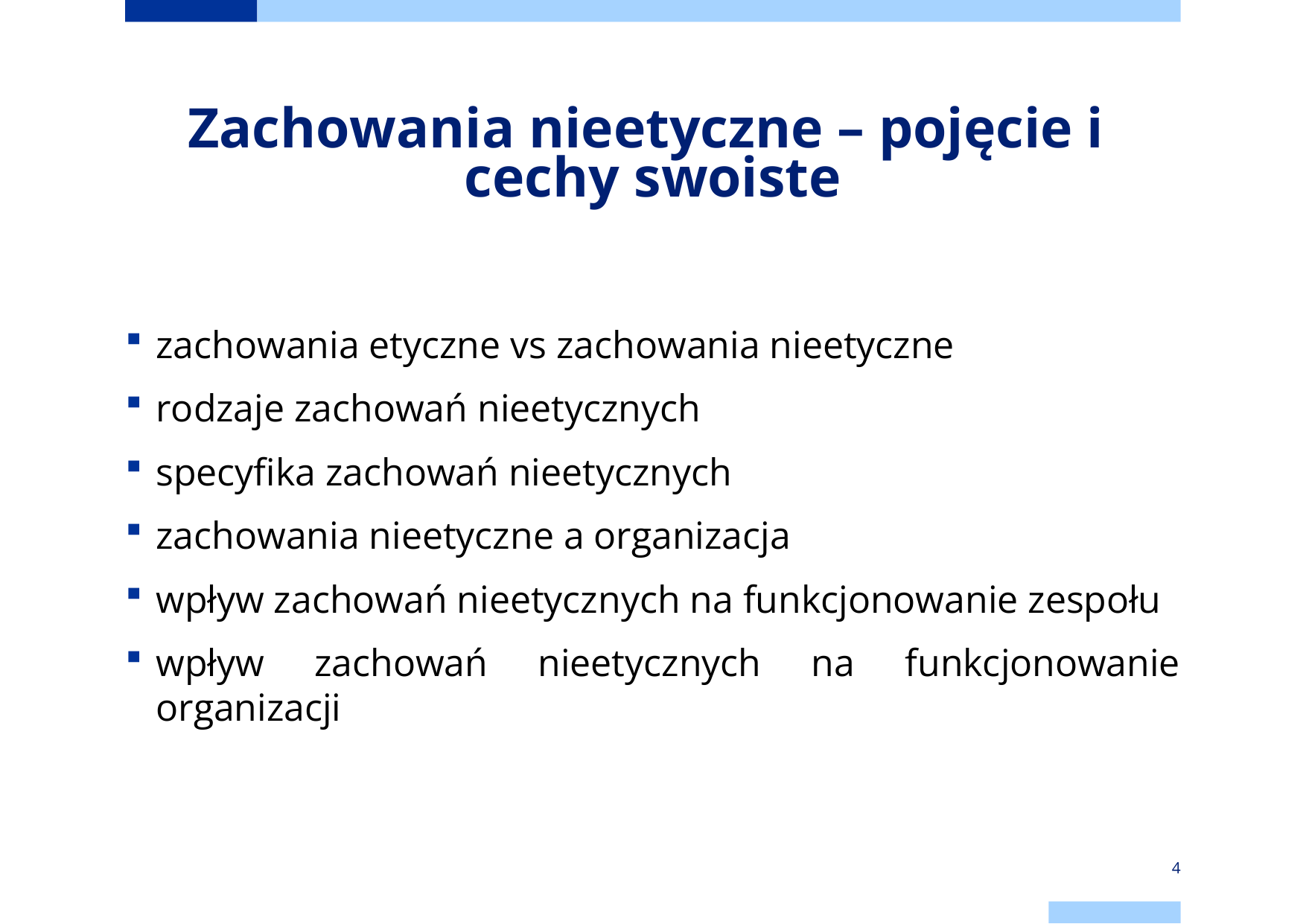

# Zachowania nieetyczne – pojęcie i cechy swoiste
zachowania etyczne vs zachowania nieetyczne
rodzaje zachowań nieetycznych
specyfika zachowań nieetycznych
zachowania nieetyczne a organizacja
wpływ zachowań nieetycznych na funkcjonowanie zespołu
wpływ zachowań nieetycznych na funkcjonowanie organizacji
4